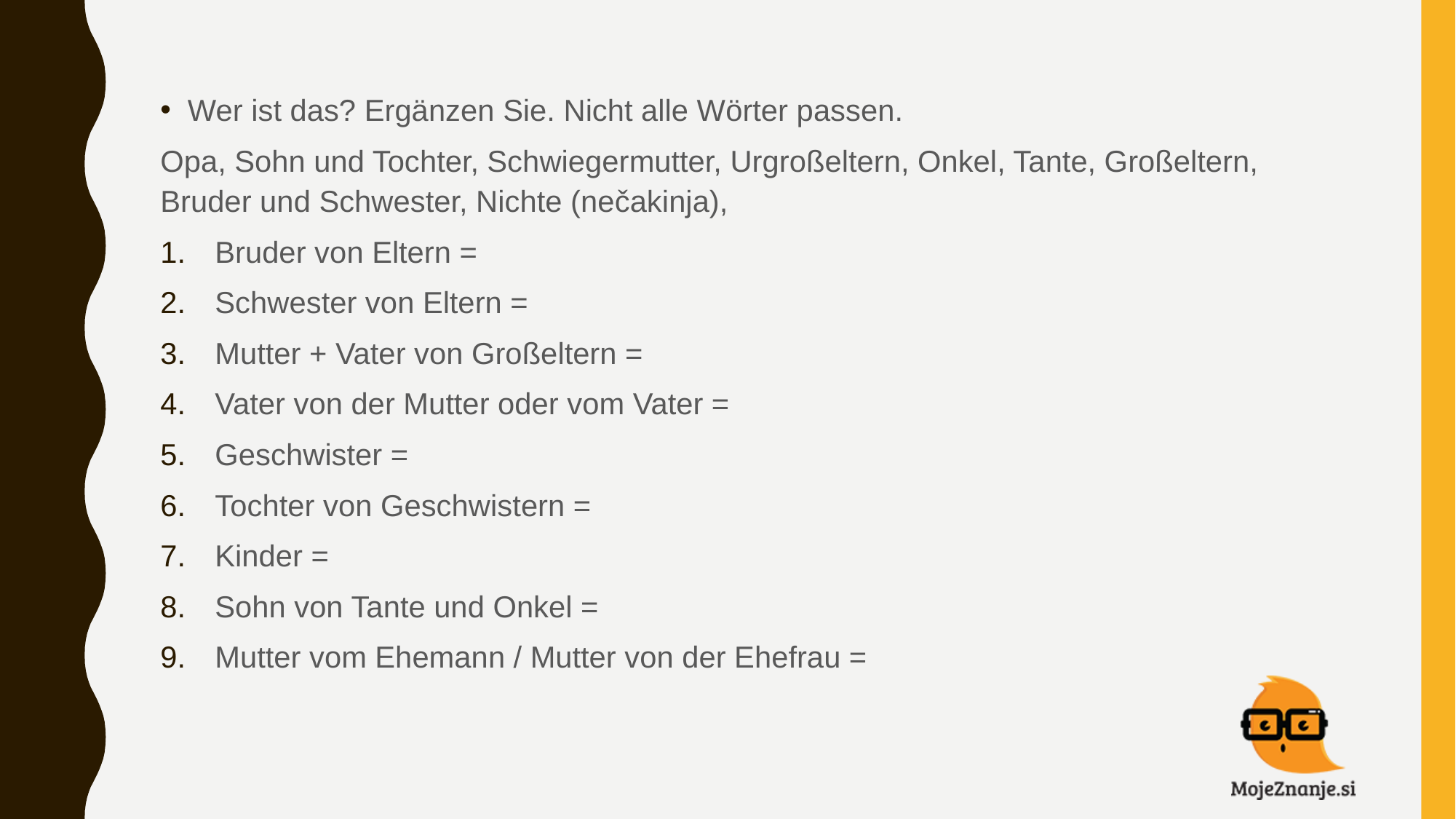

Wer ist das? Ergänzen Sie. Nicht alle Wörter passen.
Opa, Sohn und Tochter, Schwiegermutter, Urgroßeltern, Onkel, Tante, Großeltern, Bruder und Schwester, Nichte (nečakinja),
Bruder von Eltern =
Schwester von Eltern =
Mutter + Vater von Großeltern =
Vater von der Mutter oder vom Vater =
Geschwister =
Tochter von Geschwistern =
Kinder =
Sohn von Tante und Onkel =
Mutter vom Ehemann / Mutter von der Ehefrau =